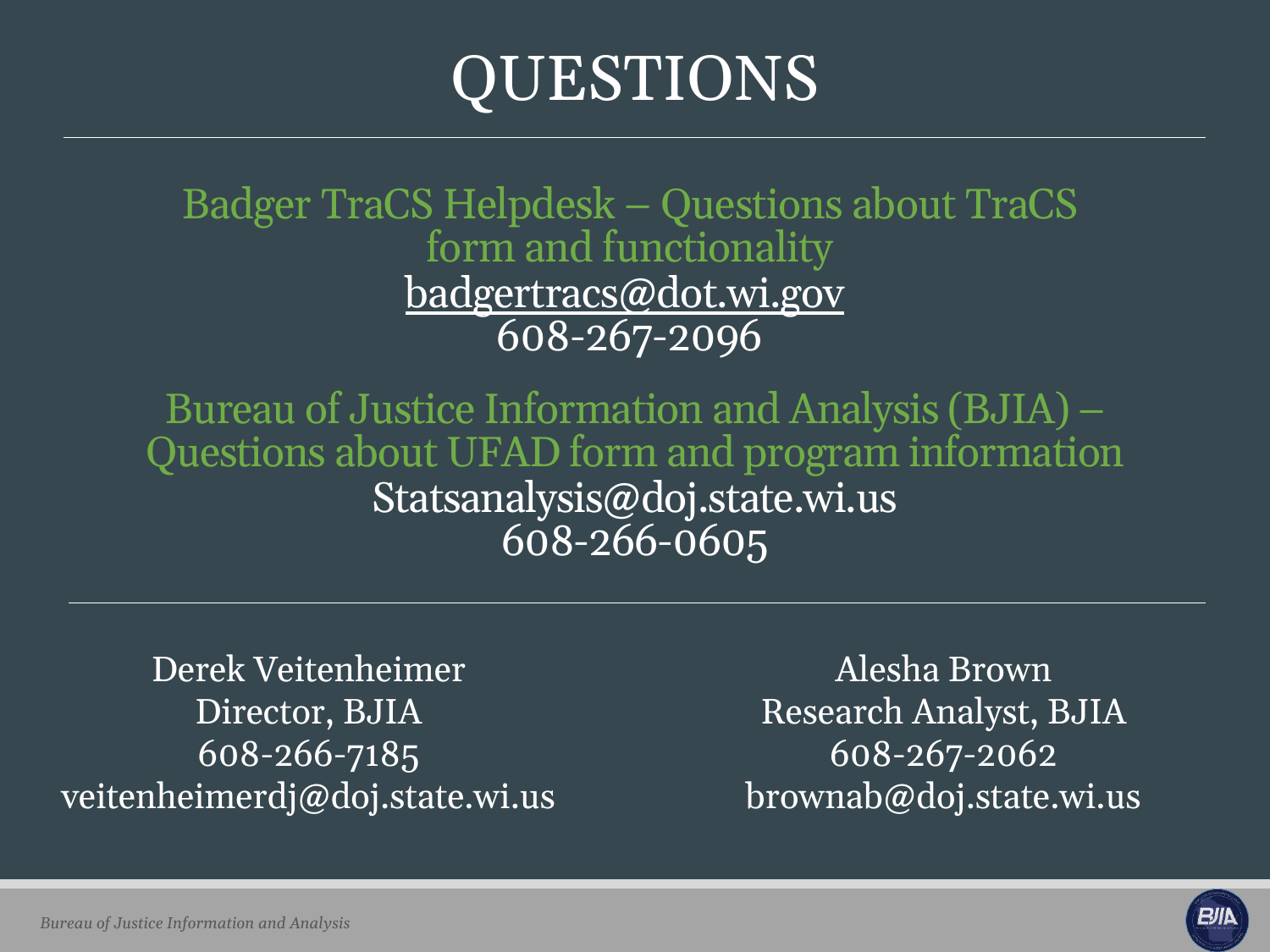

QUESTIONS

# Badger TraCS Helpdesk – Questions about TraCS form and functionality badgertracs@dot.wi.gov 608-267-2096
Bureau of Justice Information and Analysis (BJIA) – Questions about UFAD form and program information
Statsanalysis@doj.state.wi.us
608-266-0605
Derek Veitenheimer
Director, BJIA
608-266-7185
veitenheimerdj@doj.state.wi.us

Alesha Brown
Research Analyst, BJIA
608-267-2062
brownab@doj.state.wi.us